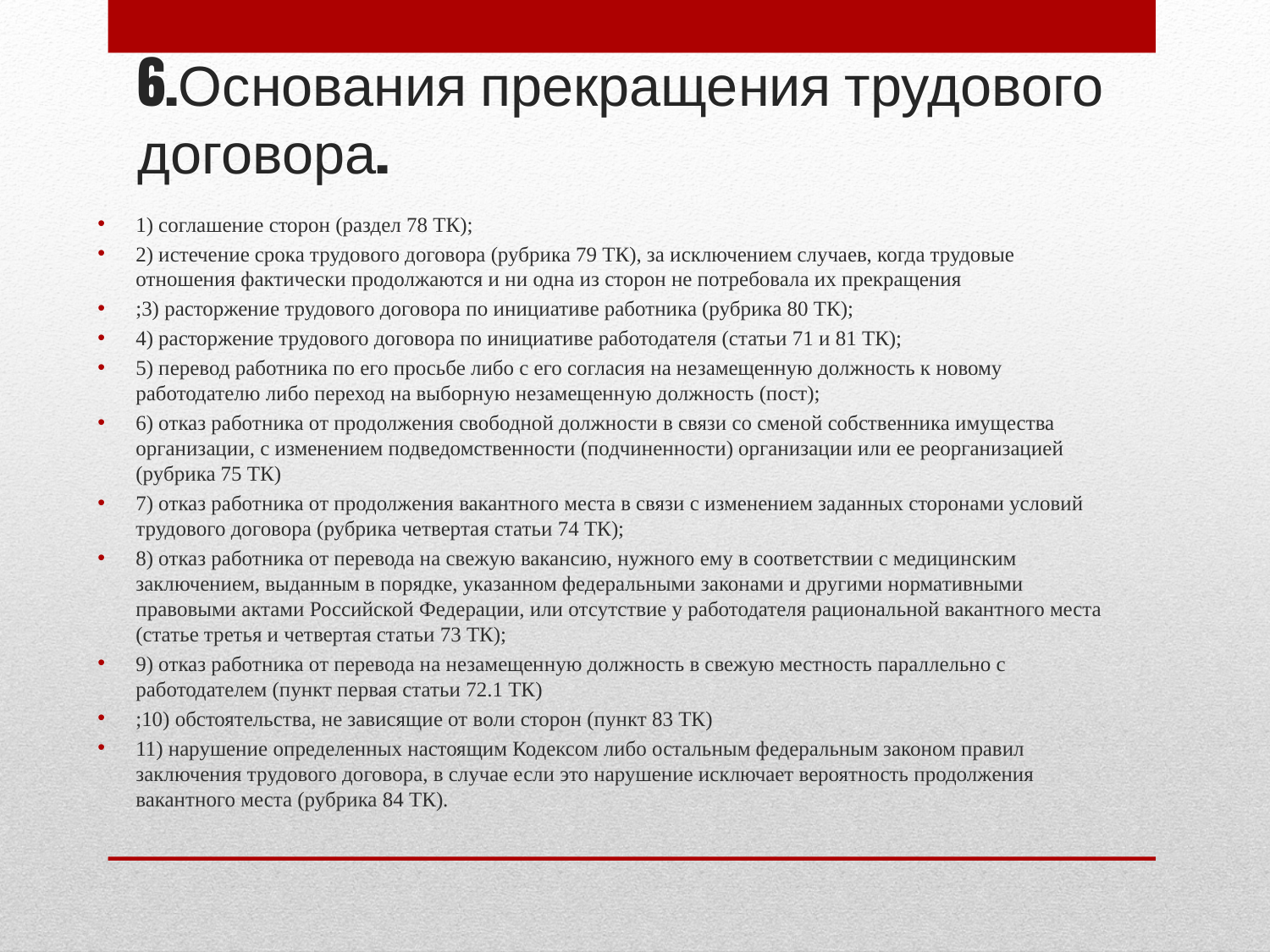

# 6.Основания прекращения трудового договора.
1) соглашение сторон (раздел 78 ТК);
2) истечение срока трудового договора (рубрика 79 ТК), за исключением случаев, когда трудовые отношения фактически продолжаются и ни одна из сторон не потребовала их прекращения
;3) расторжение трудового договора по инициативе работника (рубрика 80 ТК);
4) расторжение трудового договора по инициативе работодателя (статьи 71 и 81 ТК);
5) перевод работника по его просьбе либо с его согласия на незамещенную должность к новому работодателю либо переход на выборную незамещенную должность (пост);
6) отказ работника от продолжения свободной должности в связи со сменой собственника имущества организации, с изменением подведомственности (подчиненности) организации или ее реорганизацией (рубрика 75 ТК)
7) отказ работника от продолжения вакантного места в связи с изменением заданных сторонами условий трудового договора (рубрика четвертая статьи 74 ТК);
8) отказ работника от перевода на свежую вакансию, нужного ему в соответствии с медицинским заключением, выданным в порядке, указанном федеральными законами и другими нормативными правовыми актами Российской Федерации, или отсутствие у работодателя рациональной вакантного места (статье третья и четвертая статьи 73 ТК);
9) отказ работника от перевода на незамещенную должность в свежую местность параллельно с работодателем (пункт первая статьи 72.1 ТК)
;10) обстоятельства, не зависящие от воли сторон (пункт 83 ТК)
11) нарушение определенных настоящим Кодексом либо остальным федеральным законом правил заключения трудового договора, в случае если это нарушение исключает вероятность продолжения вакантного места (рубрика 84 ТК).